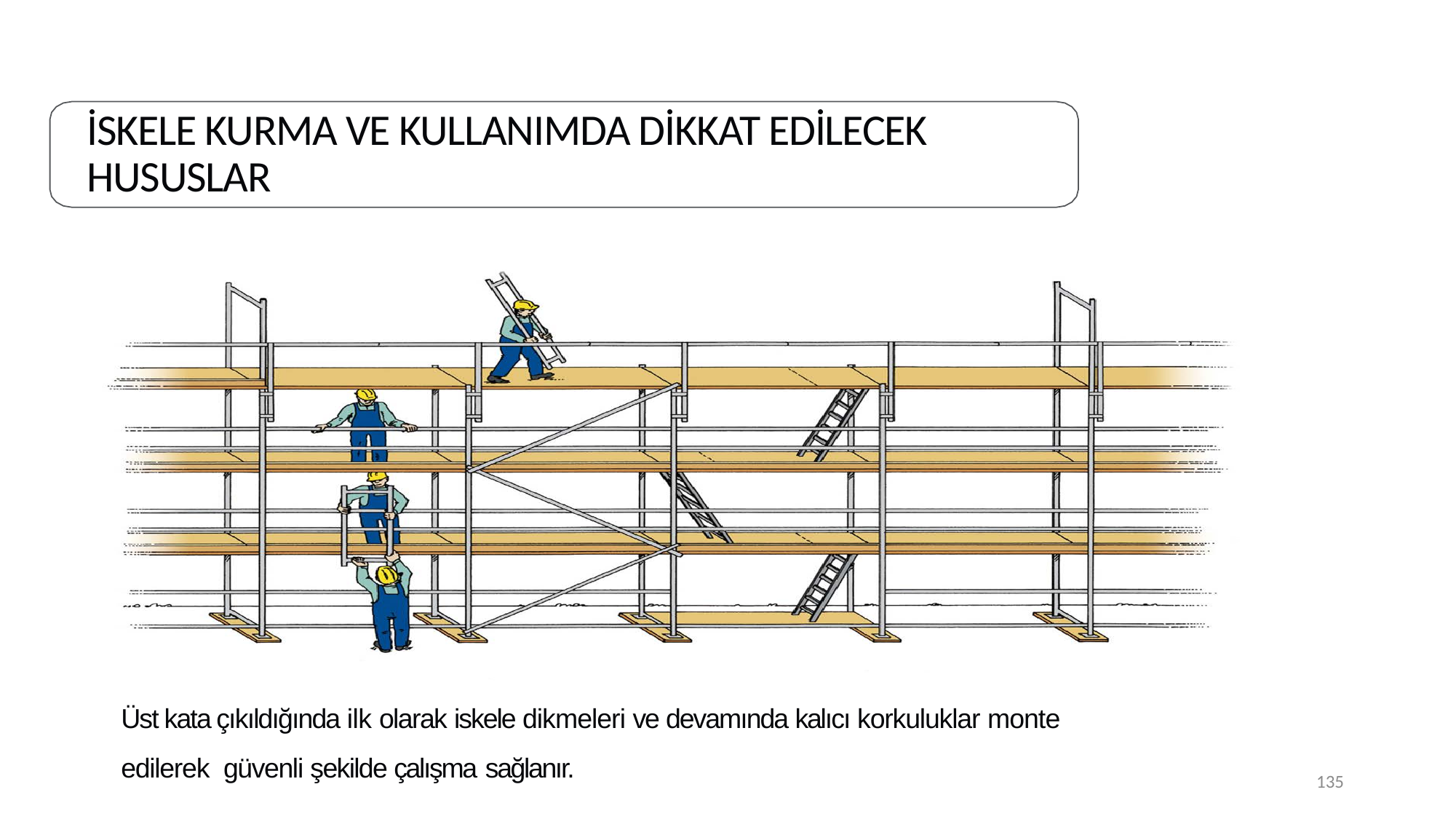

İSKELE KURMA VE KULLANIMDA DİKKAT EDİLECEK HUSUSLAR

Üst kata çıkıldığında ilk olarak iskele dikmeleri ve devamında kalıcı korkuluklar monte edilerek  güvenli şekilde çalışma sağlanır.
135